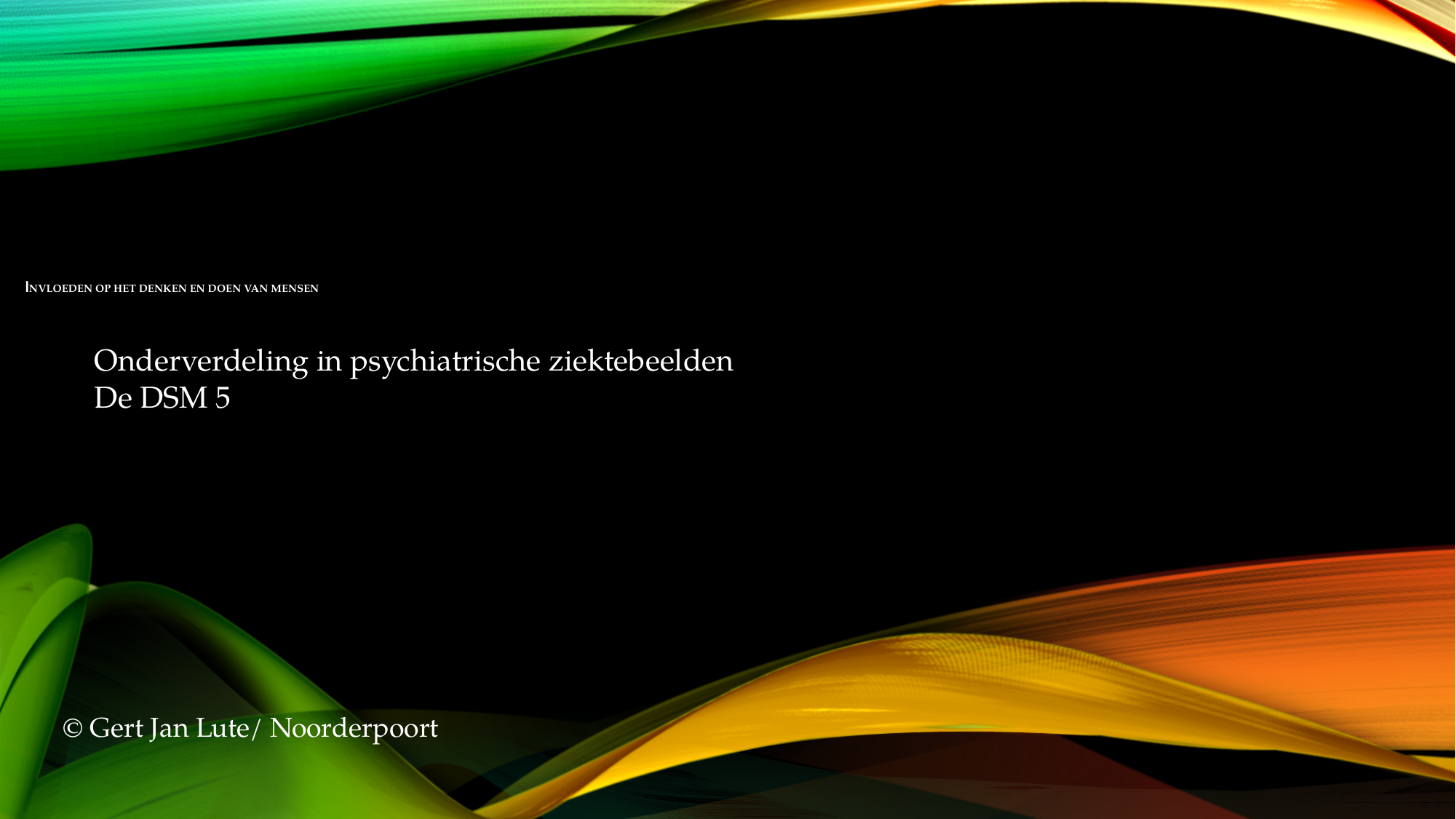

# Invloeden op het denken en doen van mensen
Onderverdeling in psychiatrische ziektebeelden
De DSM 5
© Gert Jan Lute/ Noorderpoort